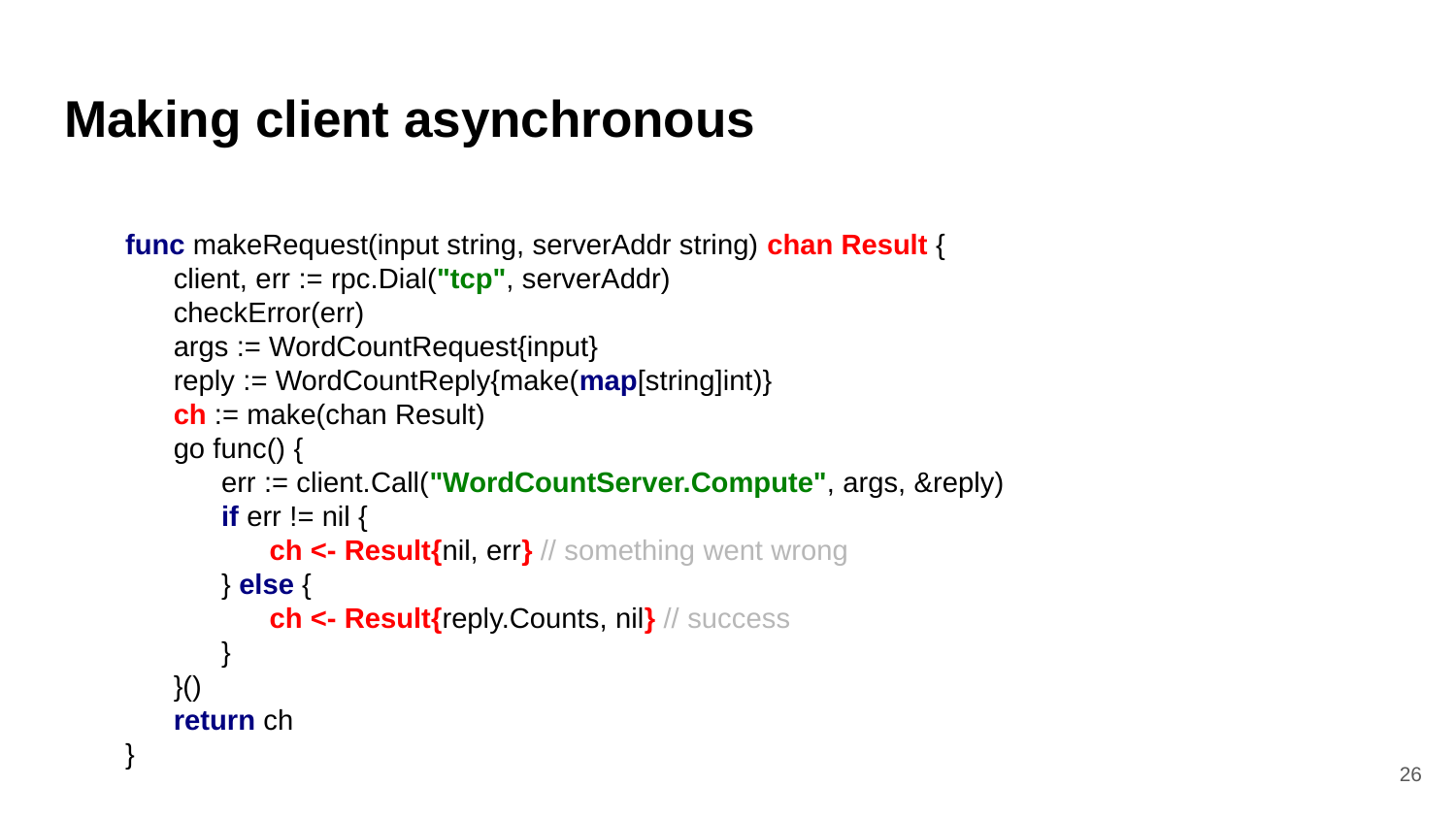

# Making client asynchronous
func makeRequest(input string, serverAddr string) chan Result {
      client, err := rpc.Dial("tcp", serverAddr)
      checkError(err)
      args := WordCountRequest{input}
      reply := WordCountReply{make(map[string]int)}

      return ch
}

      ch := make(chan Result)
      go func() {
            err := client.Call("WordCountServer.Compute", args, &reply)
            if err != nil {
                  ch <- Result{nil, err} // something went wrong
            } else {
                  ch <- Result{reply.Counts, nil} // success
            }
      }()
26